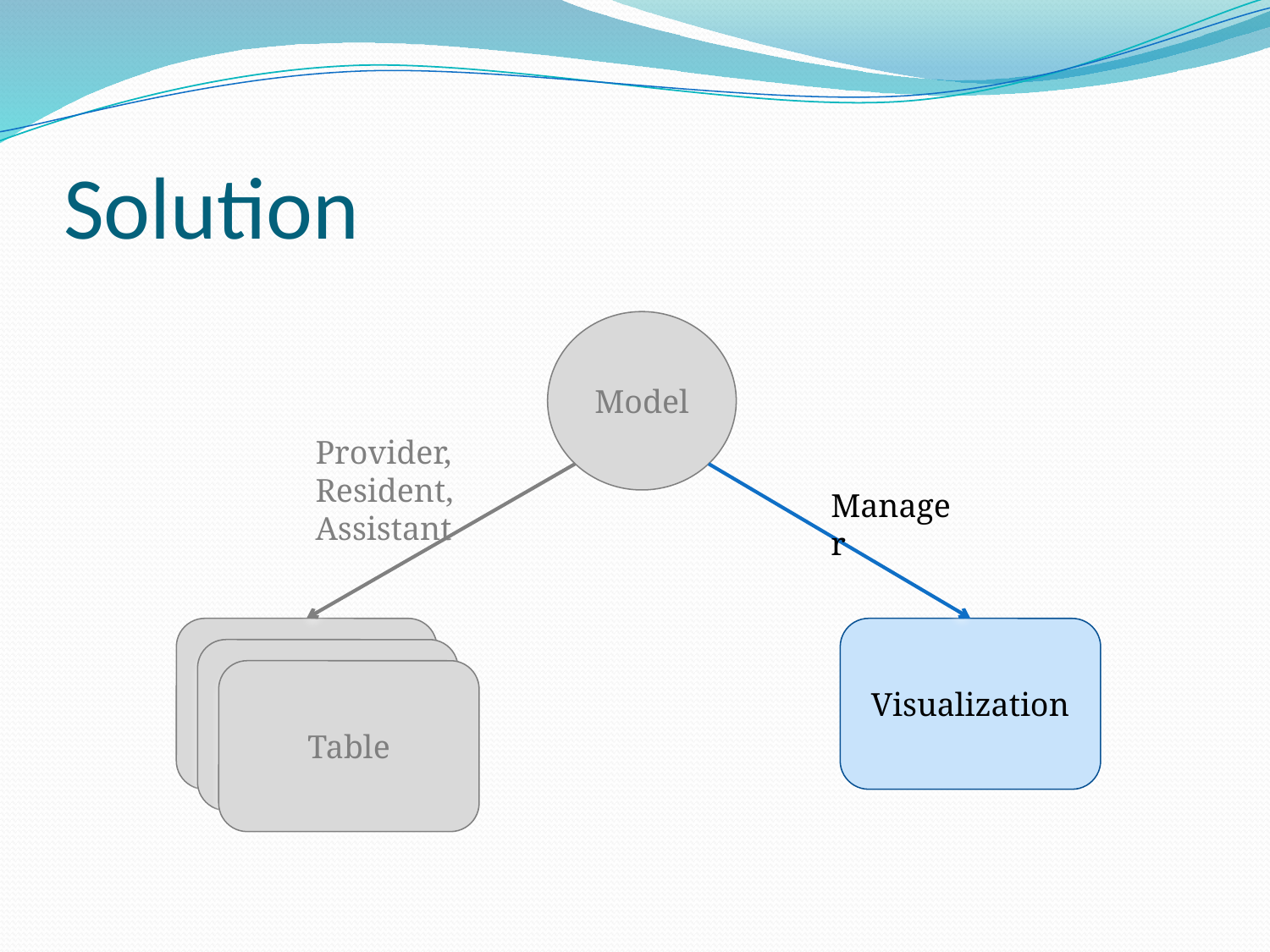

# Solution

Model
Provider, Resident, Assistant
Manager
Table
Visualization
Table
Table